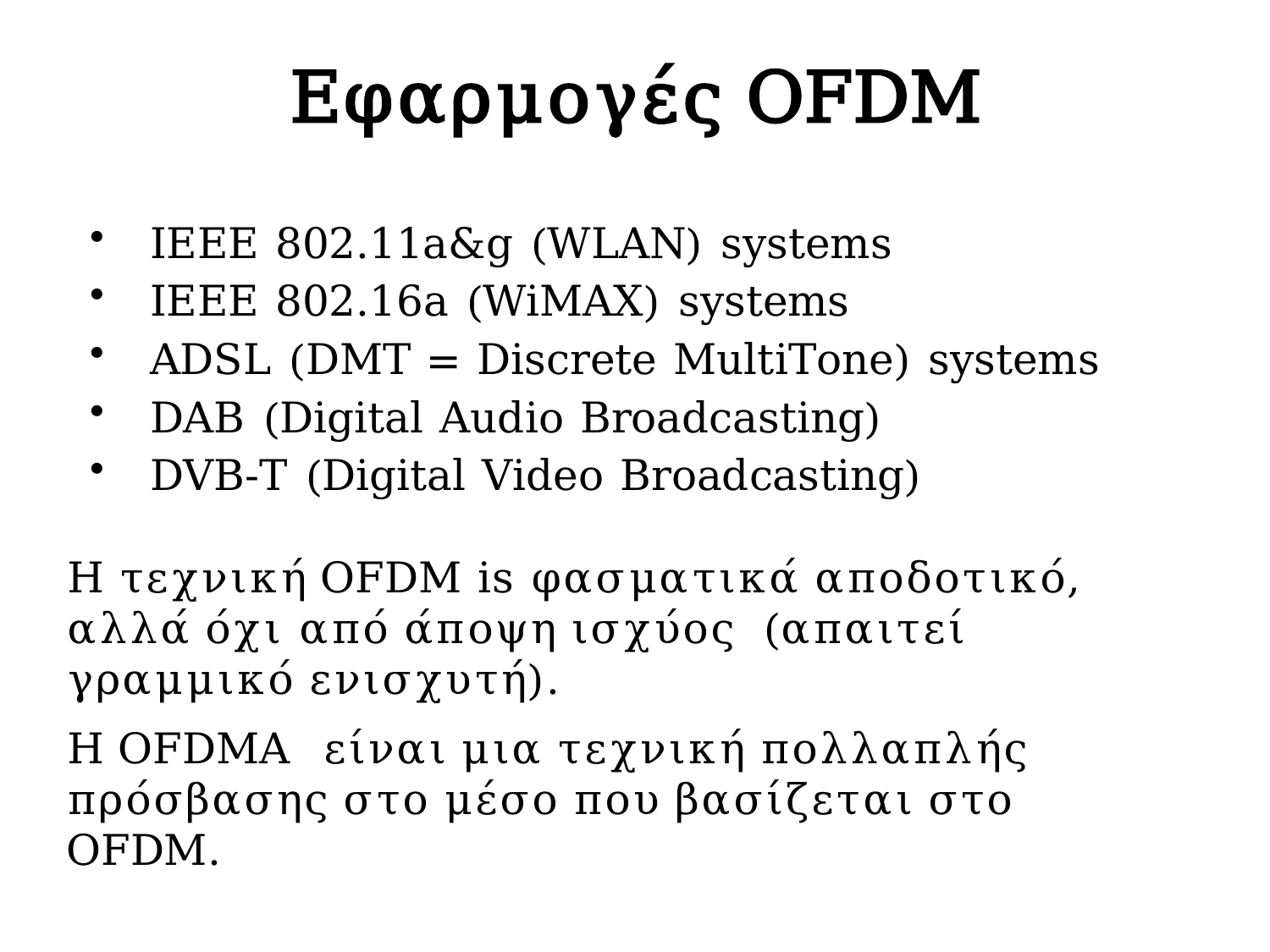

# Εφαρμογές OFDM
IEEE 802.11a&g (WLAN) systems
IEEE 802.16a (WiMAX) systems
ADSL (DMT = Discrete MultiTone) systems
DAB (Digital Audio Broadcasting)
DVB-T (Digital Video Broadcasting)

Η τεχνική OFDM is φασματικά αποδοτικό, αλλά όχι από άποψη ισχύος  (απαιτεί γραμμικό ενισχυτή).
Η OFDMA  είναι μια τεχνική πολλαπλής πρόσβασης στο μέσο που βασίζεται στο OFDM.